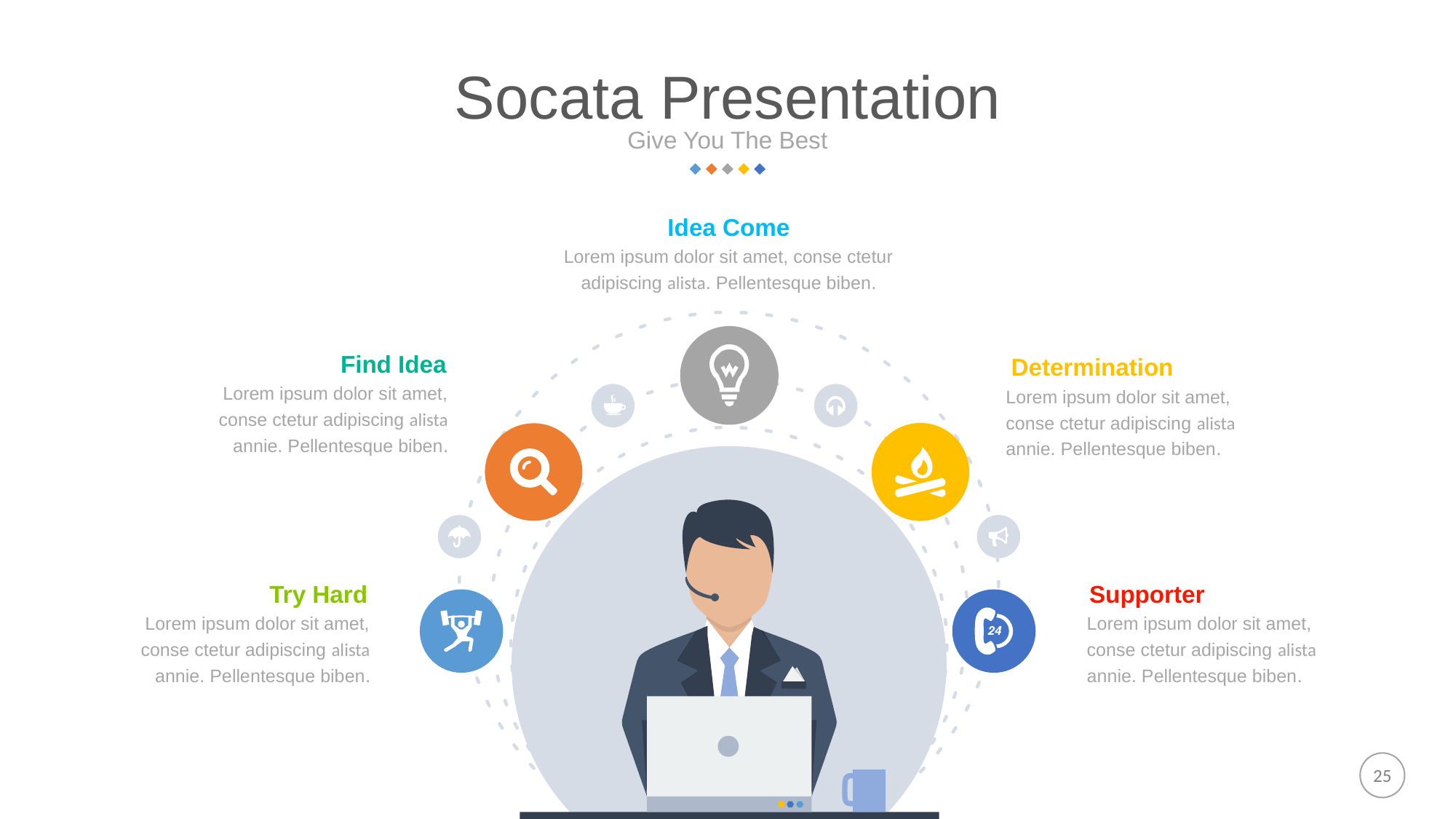

Socata Presentation
Give You The Best

Idea Come
Lorem ipsum dolor sit amet, conse ctetur adipiscing alista. Pellentesque biben.

Find Idea
Lorem ipsum dolor sit amet, conse ctetur adipiscing alista annie. Pellentesque biben.
Determination
Lorem ipsum dolor sit amet, conse ctetur adipiscing alista annie. Pellentesque biben.

Try Hard
Lorem ipsum dolor sit amet, conse ctetur adipiscing alista annie. Pellentesque biben.
Supporter
Lorem ipsum dolor sit amet, conse ctetur adipiscing alista annie. Pellentesque biben.